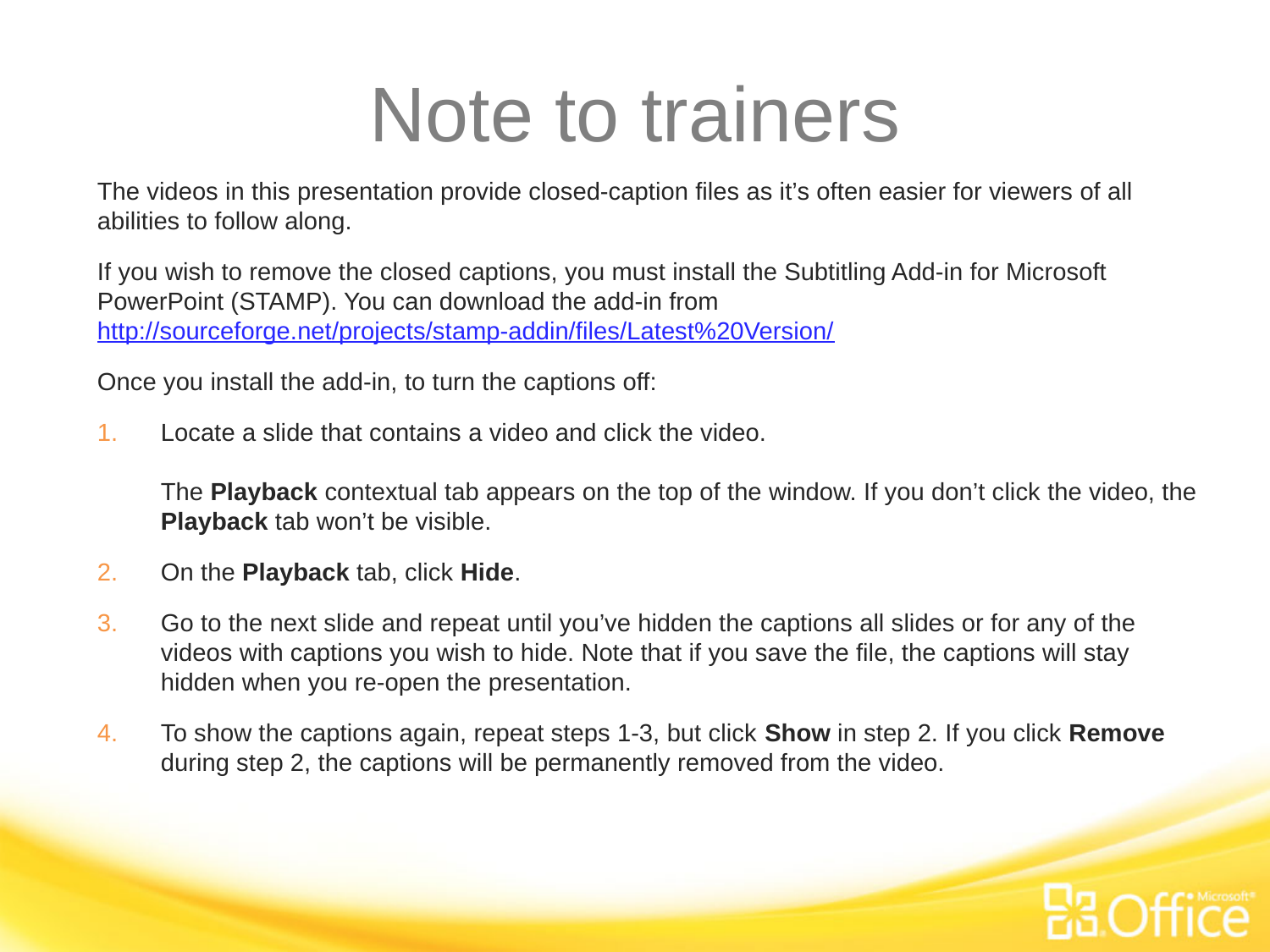

# Note to trainers
The videos in this presentation provide closed-caption files as it’s often easier for viewers of all abilities to follow along.
If you wish to remove the closed captions, you must install the Subtitling Add-in for Microsoft PowerPoint (STAMP). You can download the add-in from http://sourceforge.net/projects/stamp-addin/files/Latest%20Version/
Once you install the add-in, to turn the captions off:
Locate a slide that contains a video and click the video.
The Playback contextual tab appears on the top of the window. If you don’t click the video, the Playback tab won’t be visible.
On the Playback tab, click Hide.
Go to the next slide and repeat until you’ve hidden the captions all slides or for any of the videos with captions you wish to hide. Note that if you save the file, the captions will stay hidden when you re-open the presentation.
To show the captions again, repeat steps 1-3, but click Show in step 2. If you click Remove during step 2, the captions will be permanently removed from the video.